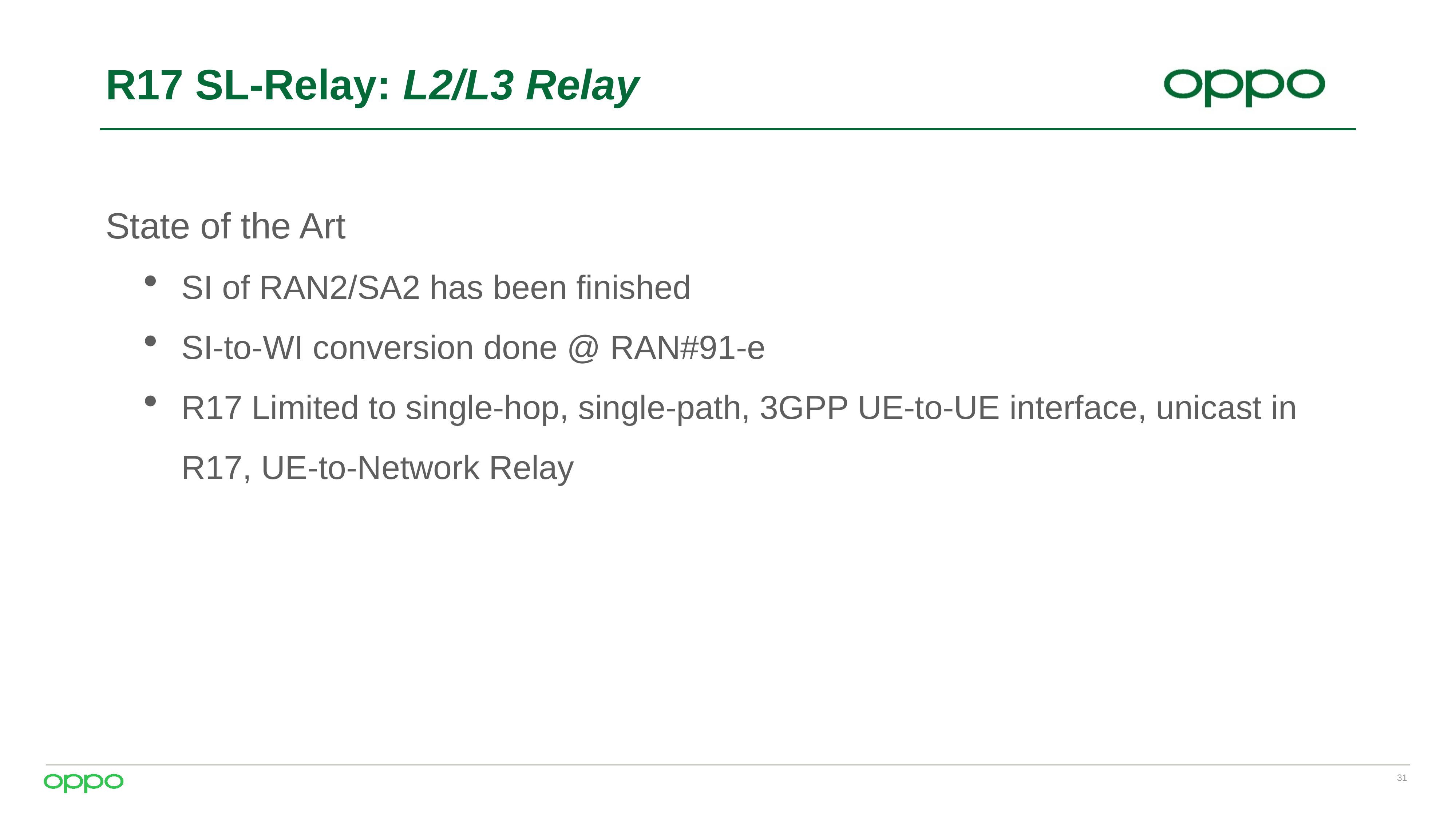

# R17 SL-Relay: L2/L3 Relay
State of the Art
SI of RAN2/SA2 has been finished
SI-to-WI conversion done @ RAN#91-e
R17 Limited to single-hop, single-path, 3GPP UE-to-UE interface, unicast in R17, UE-to-Network Relay